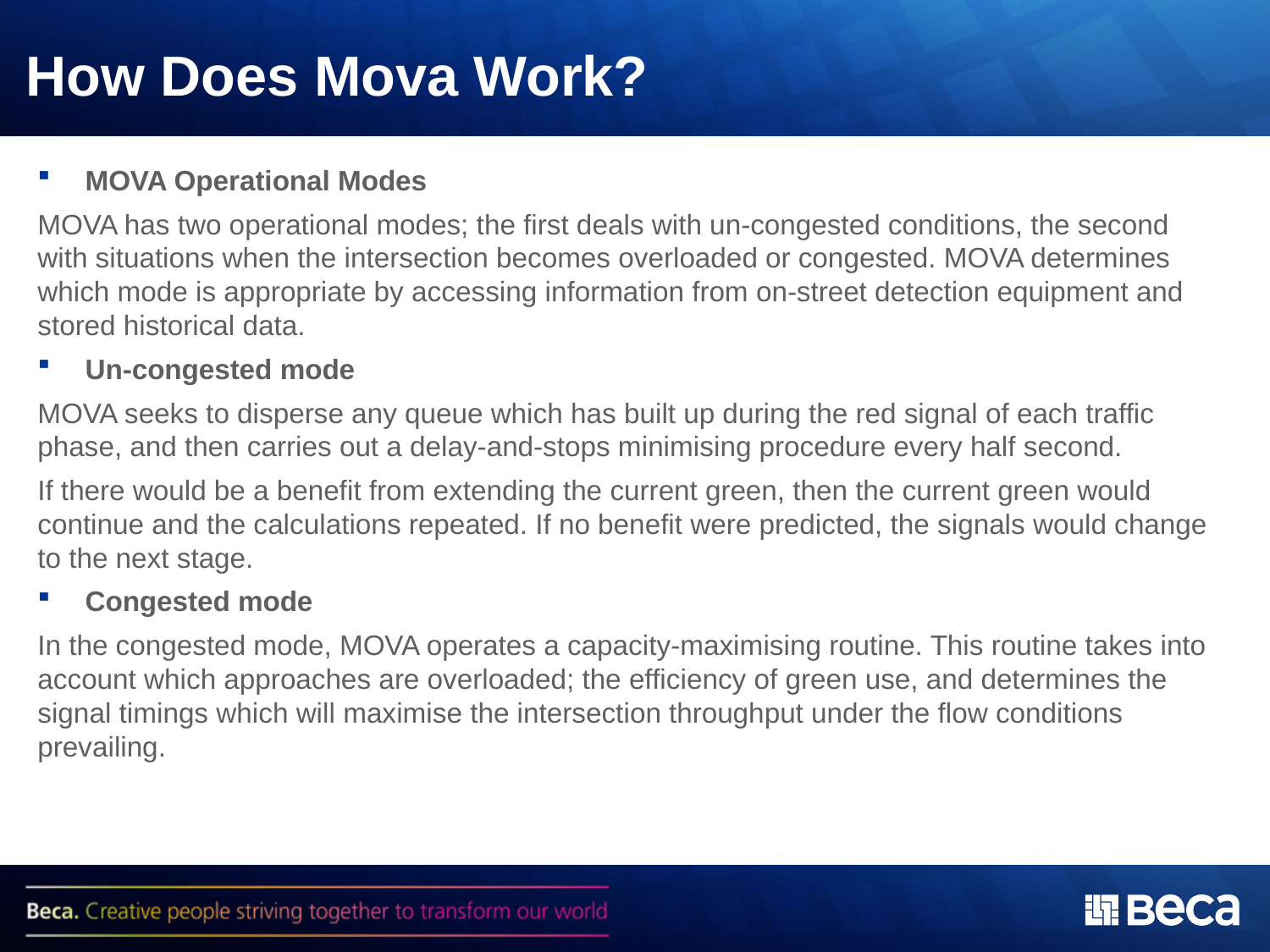

# How Does Mova Work?
MOVA Operational Modes
MOVA has two operational modes; the first deals with un-congested conditions, the second with situations when the intersection becomes overloaded or congested. MOVA determines which mode is appropriate by accessing information from on-street detection equipment and stored historical data.
Un-congested mode
MOVA seeks to disperse any queue which has built up during the red signal of each traffic phase, and then carries out a delay-and-stops minimising procedure every half second.
If there would be a benefit from extending the current green, then the current green would continue and the calculations repeated. If no benefit were predicted, the signals would change to the next stage.
Congested mode
In the congested mode, MOVA operates a capacity-maximising routine. This routine takes into account which approaches are overloaded; the efficiency of green use, and determines the signal timings which will maximise the intersection throughput under the flow conditions prevailing.